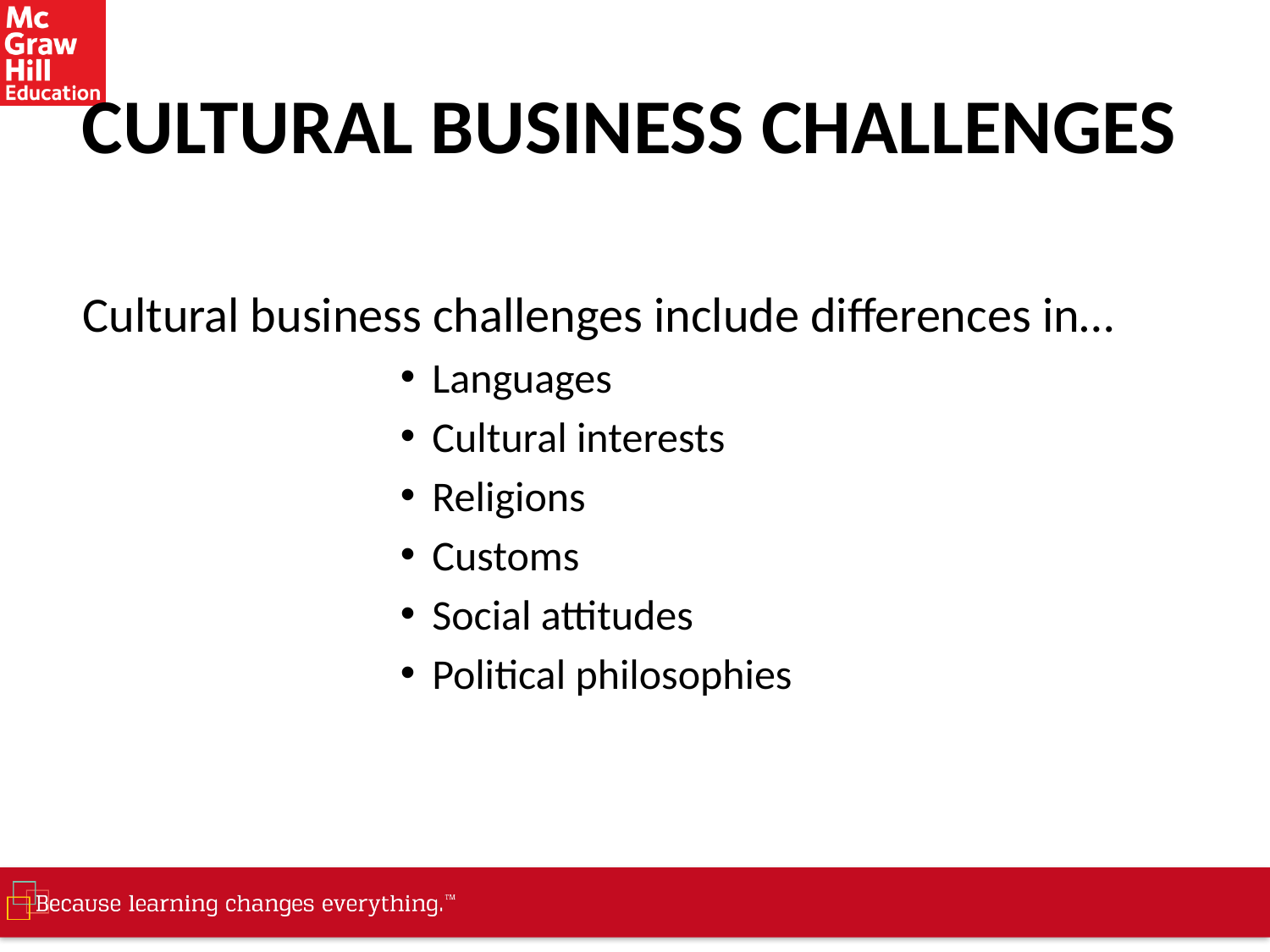

# CULTURAL BUSINESS CHALLENGES
Cultural business challenges include differences in…
Languages
Cultural interests
Religions
Customs
Social attitudes
Political philosophies